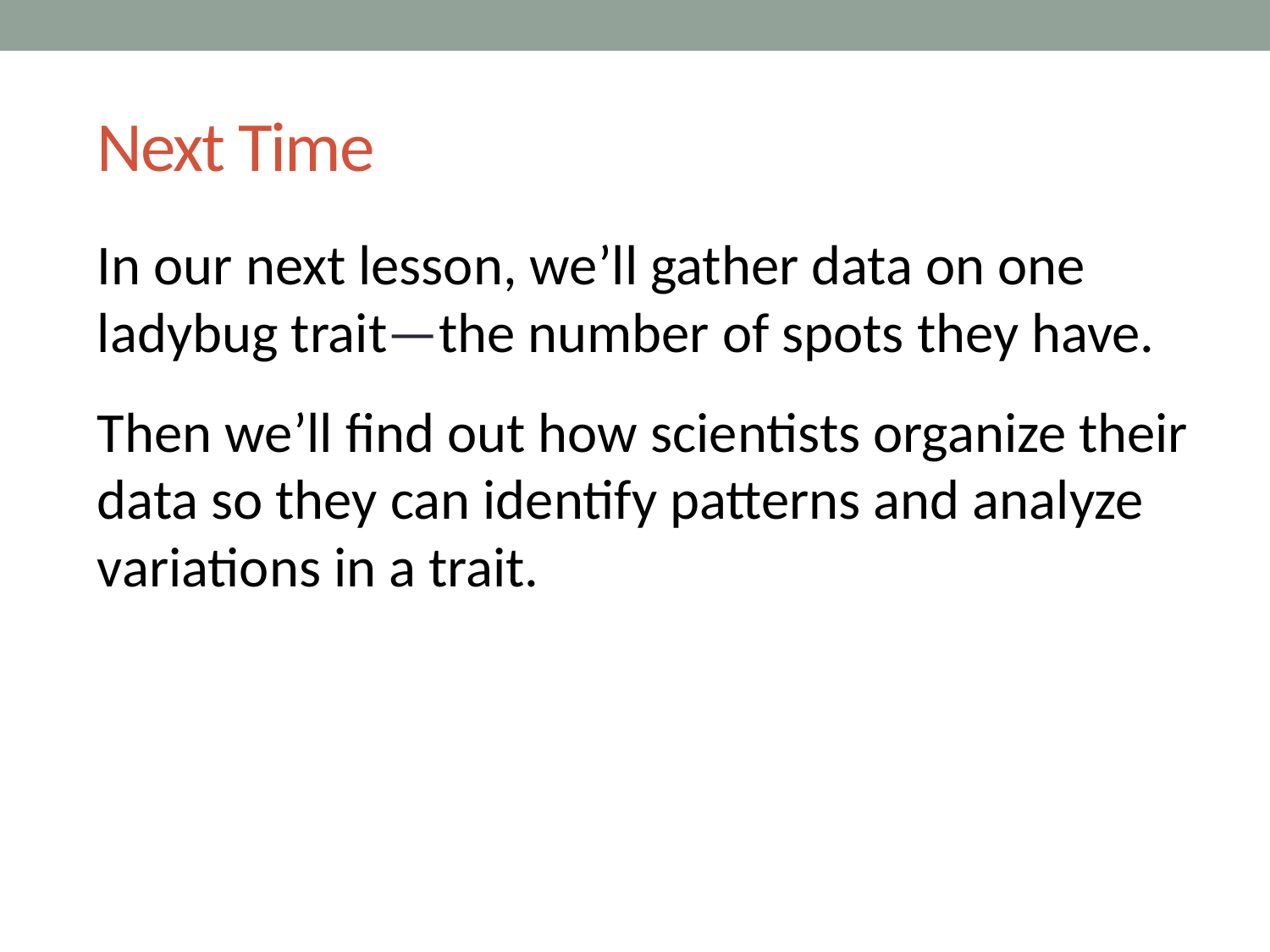

# Next Time
In our next lesson, we’ll gather data on one ladybug trait—the number of spots they have.
Then we’ll find out how scientists organize their data so they can identify patterns and analyze variations in a trait.